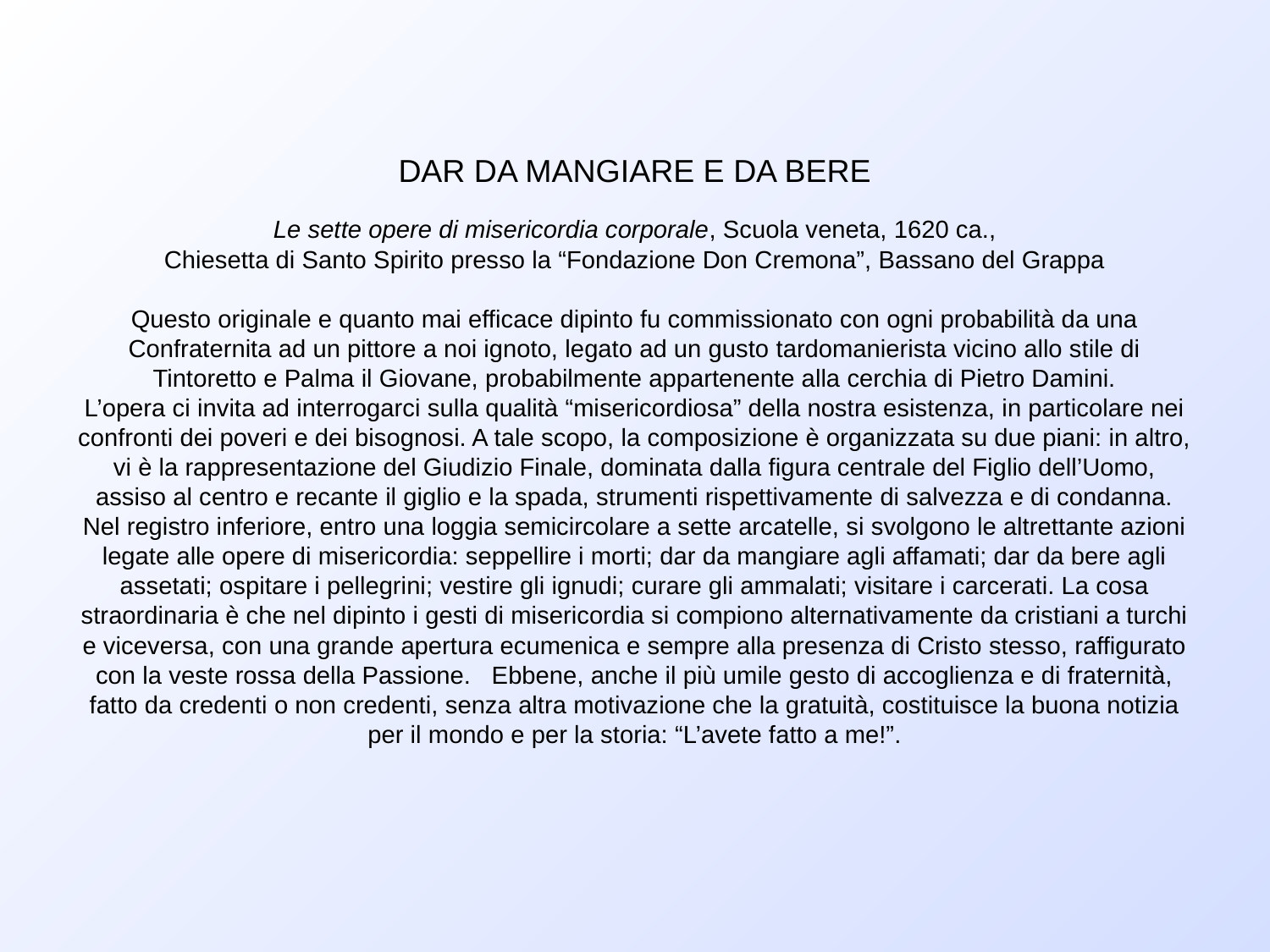

# DAR DA MANGIARE E DA BERE Le sette opere di misericordia corporale, Scuola veneta, 1620 ca., Chiesetta di Santo Spirito presso la “Fondazione Don Cremona”, Bassano del Grappa   Questo originale e quanto mai efficace dipinto fu commissionato con ogni probabilità da una Confraternita ad un pittore a noi ignoto, legato ad un gusto tardomanierista vicino allo stile di Tintoretto e Palma il Giovane, probabilmente appartenente alla cerchia di Pietro Damini. L’opera ci invita ad interrogarci sulla qualità “misericordiosa” della nostra esistenza, in particolare nei confronti dei poveri e dei bisognosi. A tale scopo, la composizione è organizzata su due piani: in altro, vi è la rappresentazione del Giudizio Finale, dominata dalla figura centrale del Figlio dell’Uomo, assiso al centro e recante il giglio e la spada, strumenti rispettivamente di salvezza e di condanna. Nel registro inferiore, entro una loggia semicircolare a sette arcatelle, si svolgono le altrettante azioni legate alle opere di misericordia: seppellire i morti; dar da mangiare agli affamati; dar da bere agli assetati; ospitare i pellegrini; vestire gli ignudi; curare gli ammalati; visitare i carcerati. La cosa straordinaria è che nel dipinto i gesti di misericordia si compiono alternativamente da cristiani a turchi e viceversa, con una grande apertura ecumenica e sempre alla presenza di Cristo stesso, raffigurato con la veste rossa della Passione.   Ebbene, anche il più umile gesto di accoglienza e di fraternità, fatto da credenti o non credenti, senza altra motivazione che la gratuità, costituisce la buona notizia per il mondo e per la storia: “L’avete fatto a me!”.